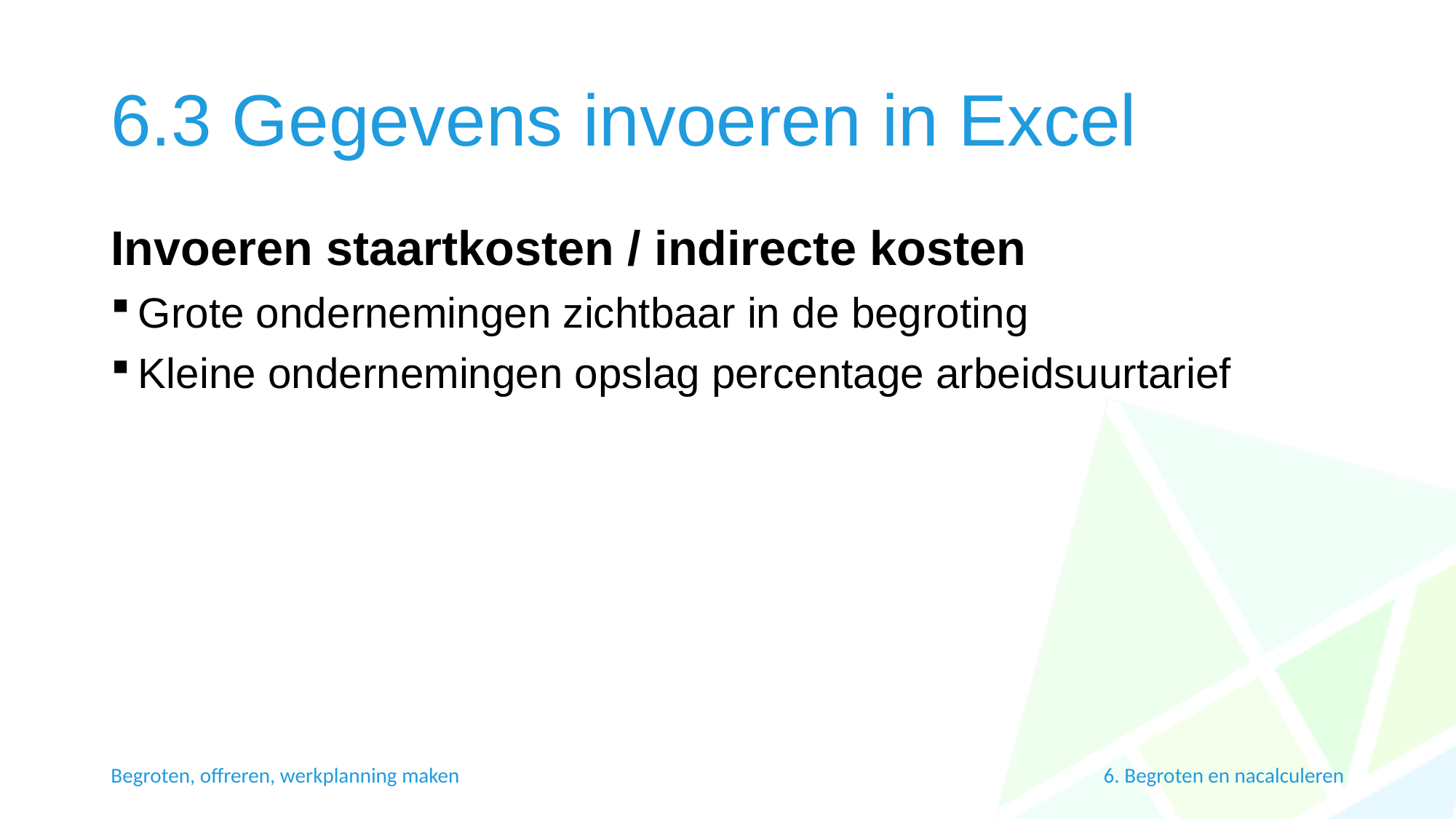

# 6.3 Gegevens invoeren in Excel
Invoeren staartkosten / indirecte kosten
Grote ondernemingen zichtbaar in de begroting
Kleine ondernemingen opslag percentage arbeidsuurtarief

6. Begroten en nacalculeren
Begroten, offreren, werkplanning maken